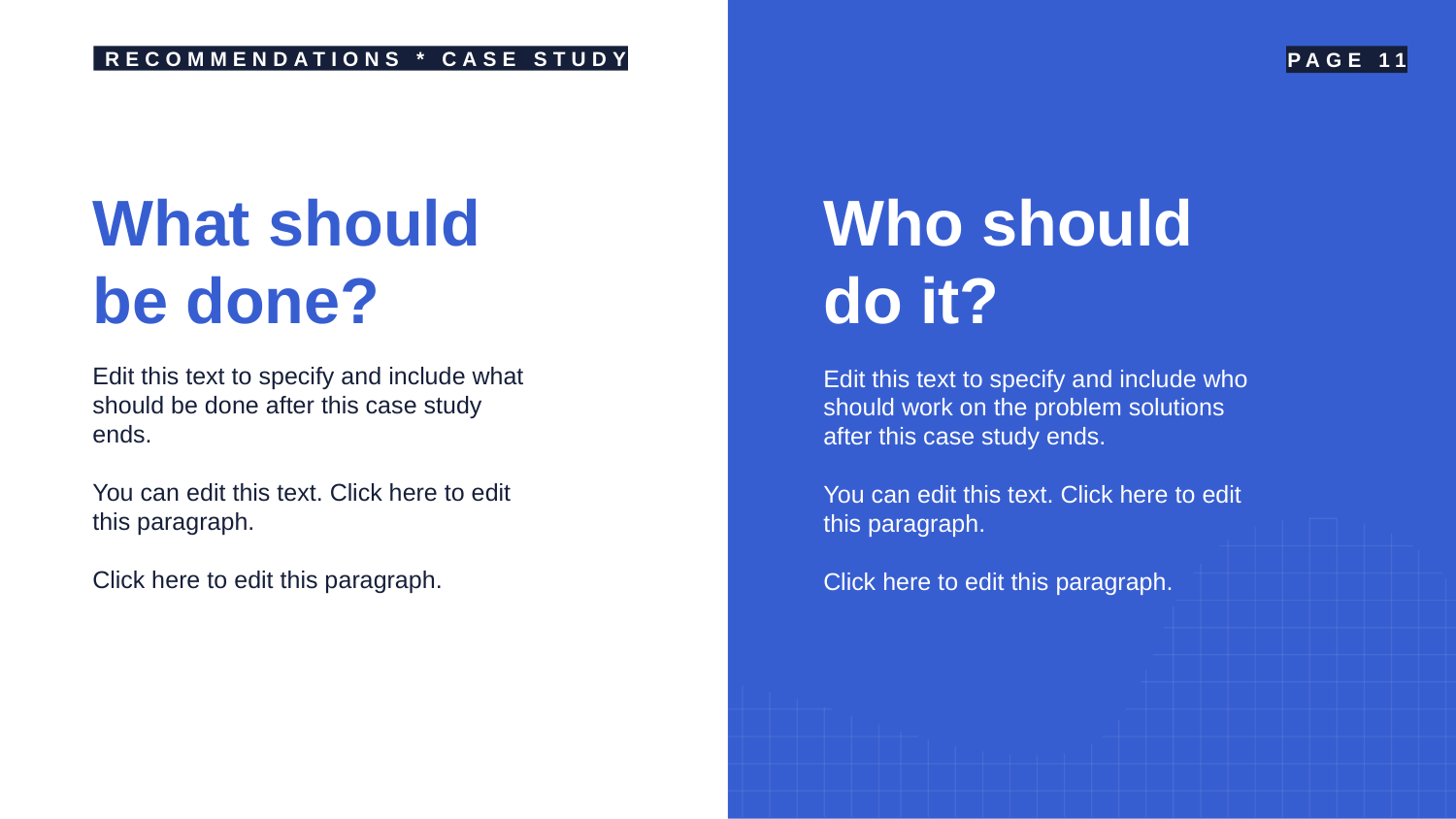

RECOMMENDATIONS * CASE STUDY
PAGE 11
What should be done?
Who should do it?
Edit this text to specify and include what should be done after this case study ends.

You can edit this text. Click here to edit this paragraph.

Click here to edit this paragraph.
Edit this text to specify and include who should work on the problem solutions after this case study ends.

You can edit this text. Click here to edit this paragraph.

Click here to edit this paragraph.